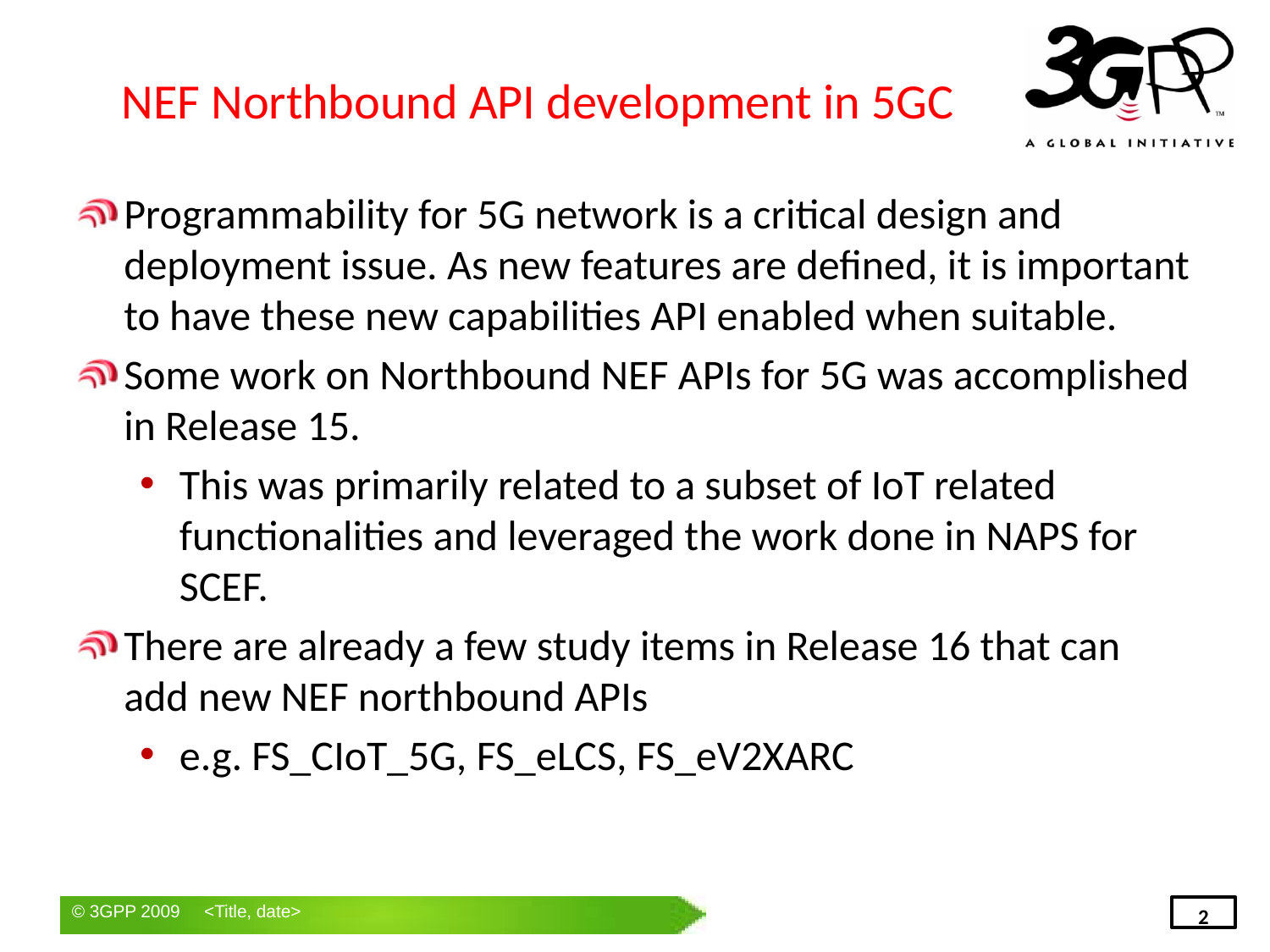

# NEF Northbound API development in 5GC
Programmability for 5G network is a critical design and deployment issue. As new features are defined, it is important to have these new capabilities API enabled when suitable.
Some work on Northbound NEF APIs for 5G was accomplished in Release 15.
This was primarily related to a subset of IoT related functionalities and leveraged the work done in NAPS for SCEF.
There are already a few study items in Release 16 that can add new NEF northbound APIs
e.g. FS_CIoT_5G, FS_eLCS, FS_eV2XARC